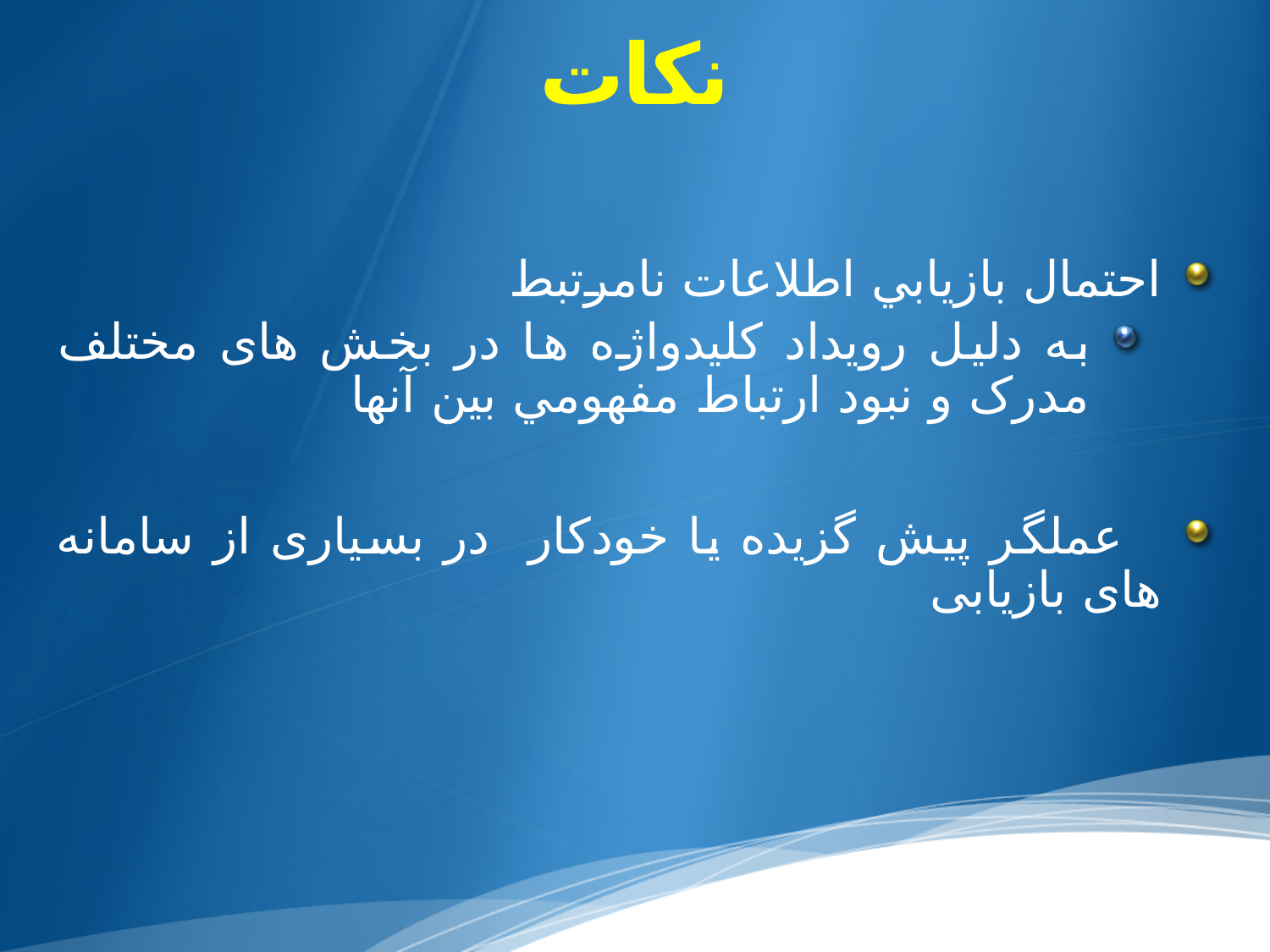

# نکات
احتمال بازيابي اطلاعات نامرتبط
به دلیل رویداد کليدواژه ها در بخش های مختلف مدرک و نبود ارتباط مفهومي بین آنها

  عملگر پیش گزیده یا خودکار  در بسیاری از سامانه های بازیابی